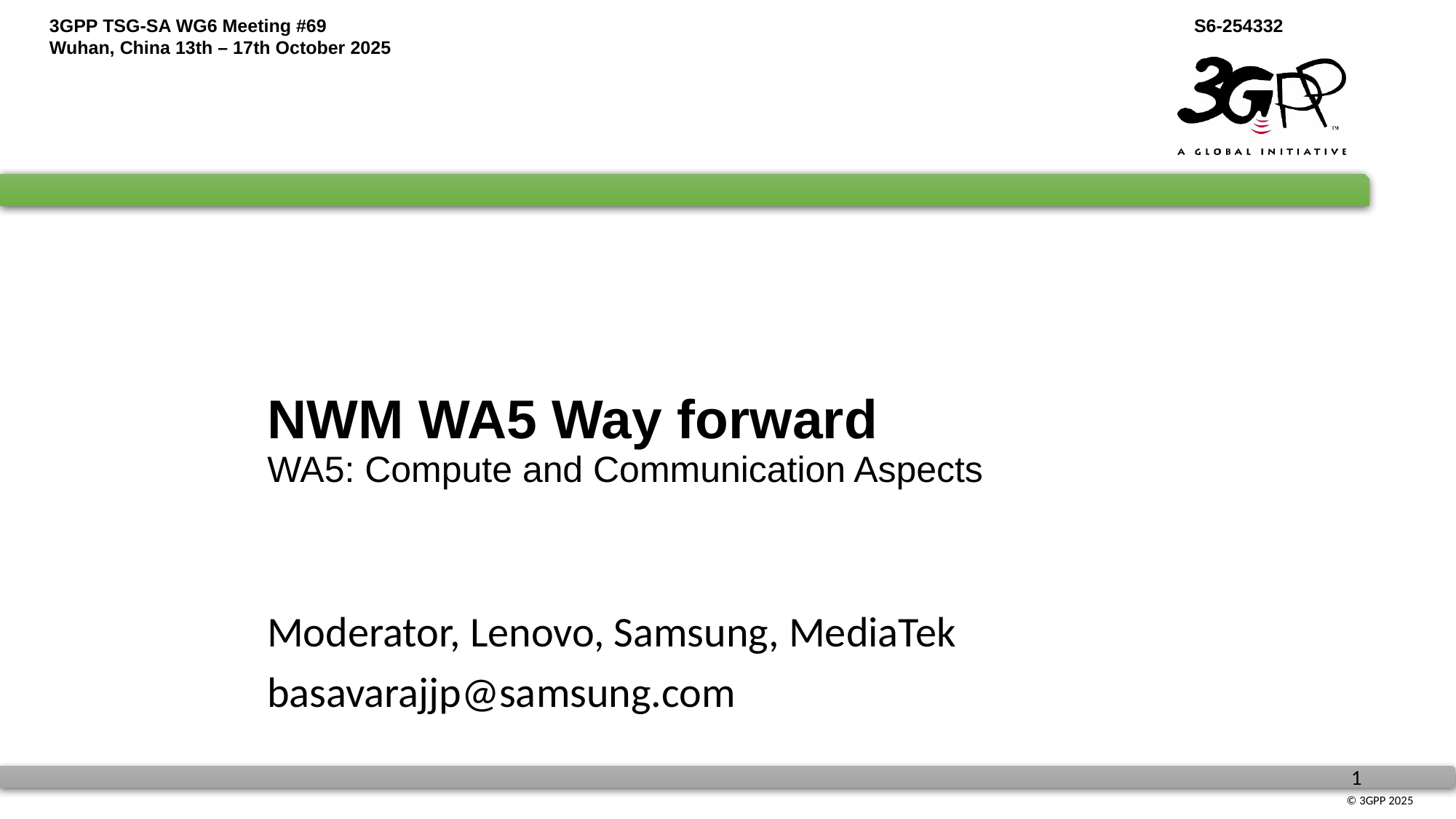

# NWM WA5 Way forward WA5: Compute and Communication Aspects
Moderator, Lenovo, Samsung, MediaTek
basavarajjp@samsung.com